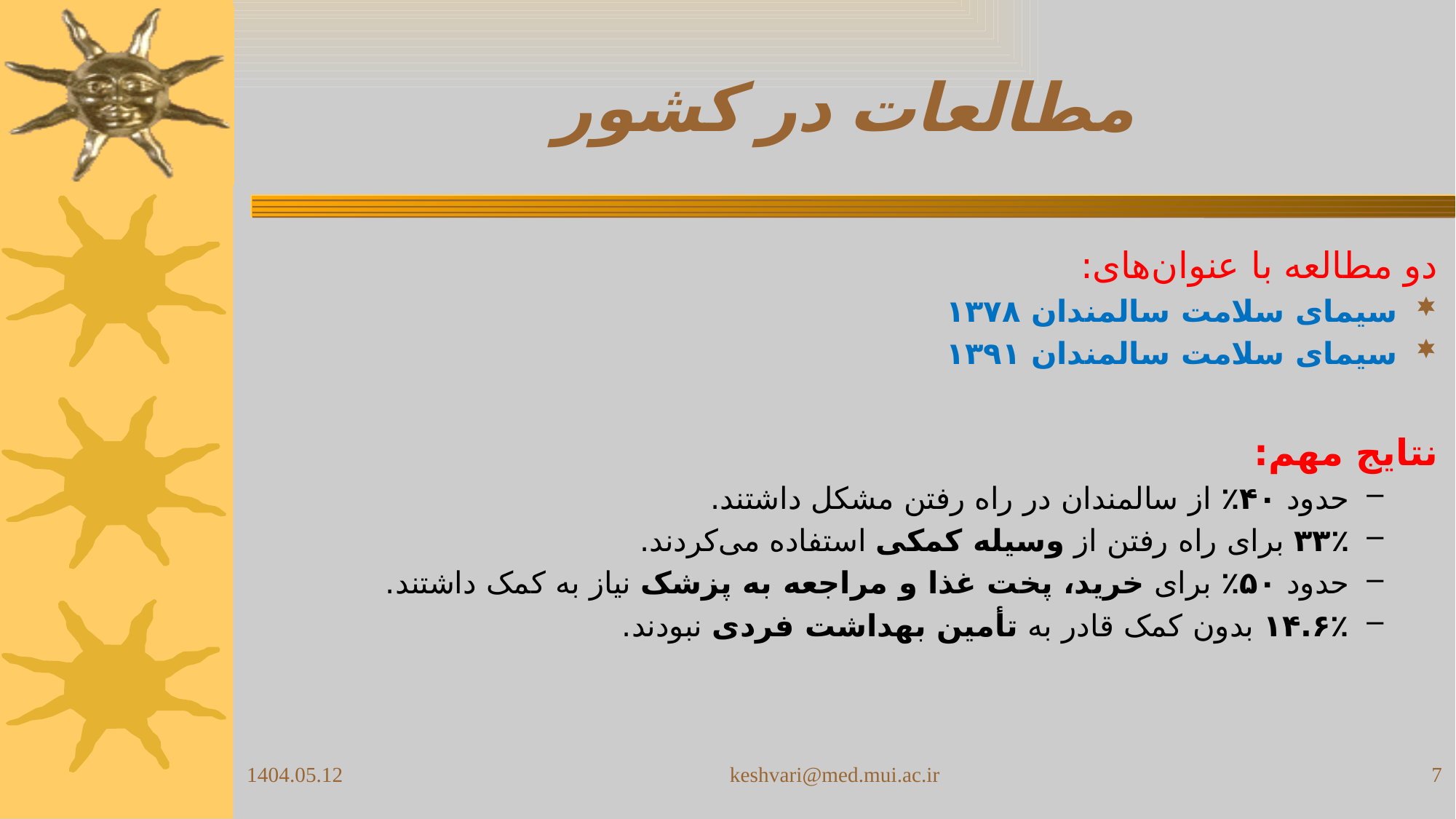

# مطالعات در کشور
دو مطالعه با عنوان‌های:
سیمای سلامت سالمندان ۱۳۷۸
سیمای سلامت سالمندان ۱۳۹۱

نتایج مهم:
حدود ۴۰٪ از سالمندان در راه رفتن مشکل داشتند.
۳۳٪ برای راه رفتن از وسیله کمکی استفاده می‌کردند.
حدود ۵۰٪ برای خرید، پخت غذا و مراجعه به پزشک نیاز به کمک داشتند.
۱۴.۶٪ بدون کمک قادر به تأمین بهداشت فردی نبودند.

1404.05.12
keshvari@med.mui.ac.ir
7